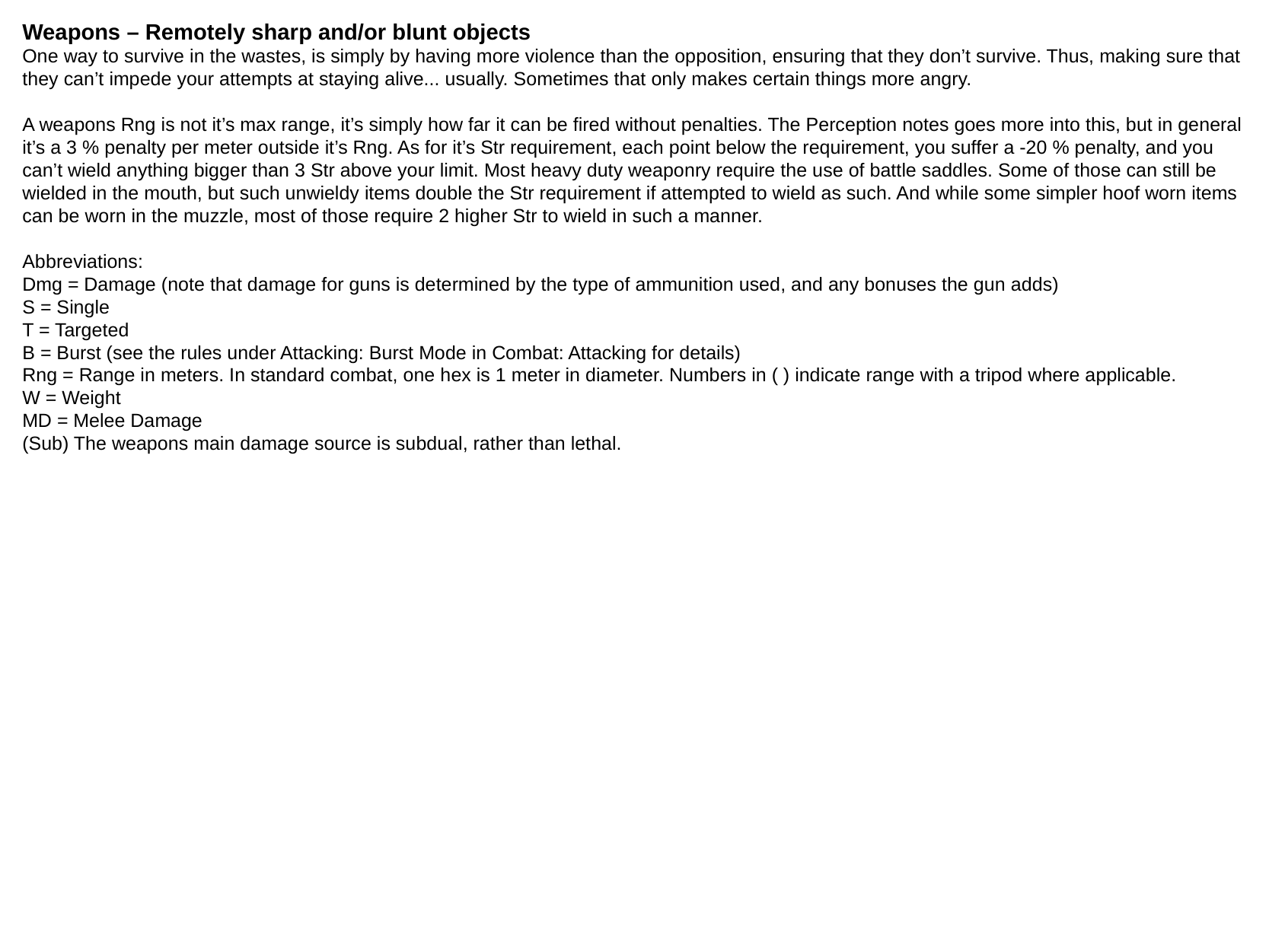

Weapons – Remotely sharp and/or blunt objects
One way to survive in the wastes, is simply by having more violence than the opposition, ensuring that they don’t survive. Thus, making sure that they can’t impede your attempts at staying alive... usually. Sometimes that only makes certain things more angry.

A weapons Rng is not it’s max range, it’s simply how far it can be fired without penalties. The Perception notes goes more into this, but in general it’s a 3 % penalty per meter outside it’s Rng. As for it’s Str requirement, each point below the requirement, you suffer a -20 % penalty, and you can’t wield anything bigger than 3 Str above your limit. Most heavy duty weaponry require the use of battle saddles. Some of those can still be wielded in the mouth, but such unwieldy items double the Str requirement if attempted to wield as such. And while some simpler hoof worn items can be worn in the muzzle, most of those require 2 higher Str to wield in such a manner.

Abbreviations:
Dmg = Damage (note that damage for guns is determined by the type of ammunition used, and any bonuses the gun adds)
S = Single
T = Targeted
B = Burst (see the rules under Attacking: Burst Mode in Combat: Attacking for details)
Rng = Range in meters. In standard combat, one hex is 1 meter in diameter. Numbers in ( ) indicate range with a tripod where applicable.
W = Weight
MD = Melee Damage
(Sub) The weapons main damage source is subdual, rather than lethal.